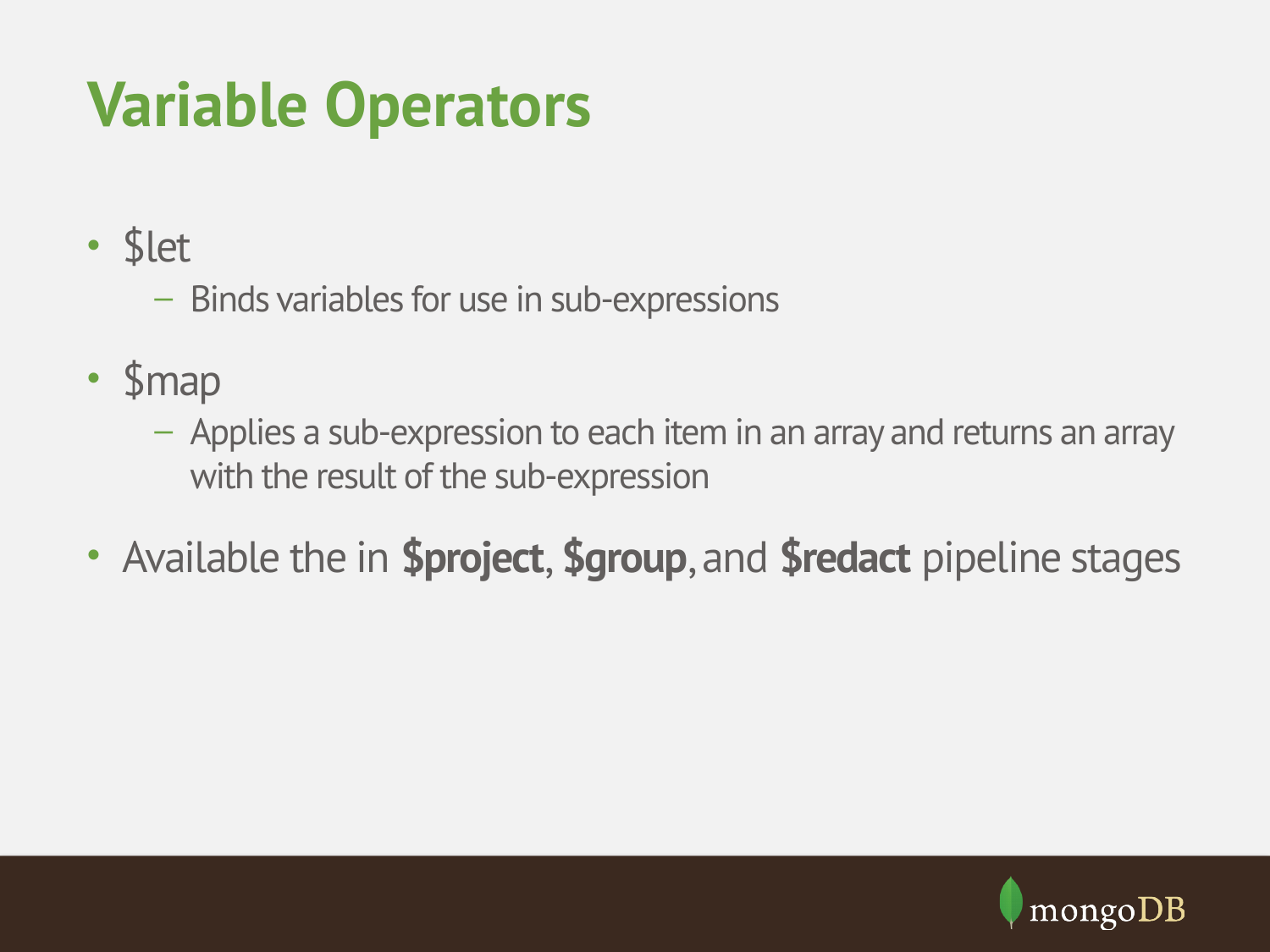

# Variable Operators
$let
Binds variables for use in sub-expressions
$map
Applies a sub-expression to each item in an array and returns an array with the result of the sub-expression
Available the in $project, $group, and $redact pipeline stages